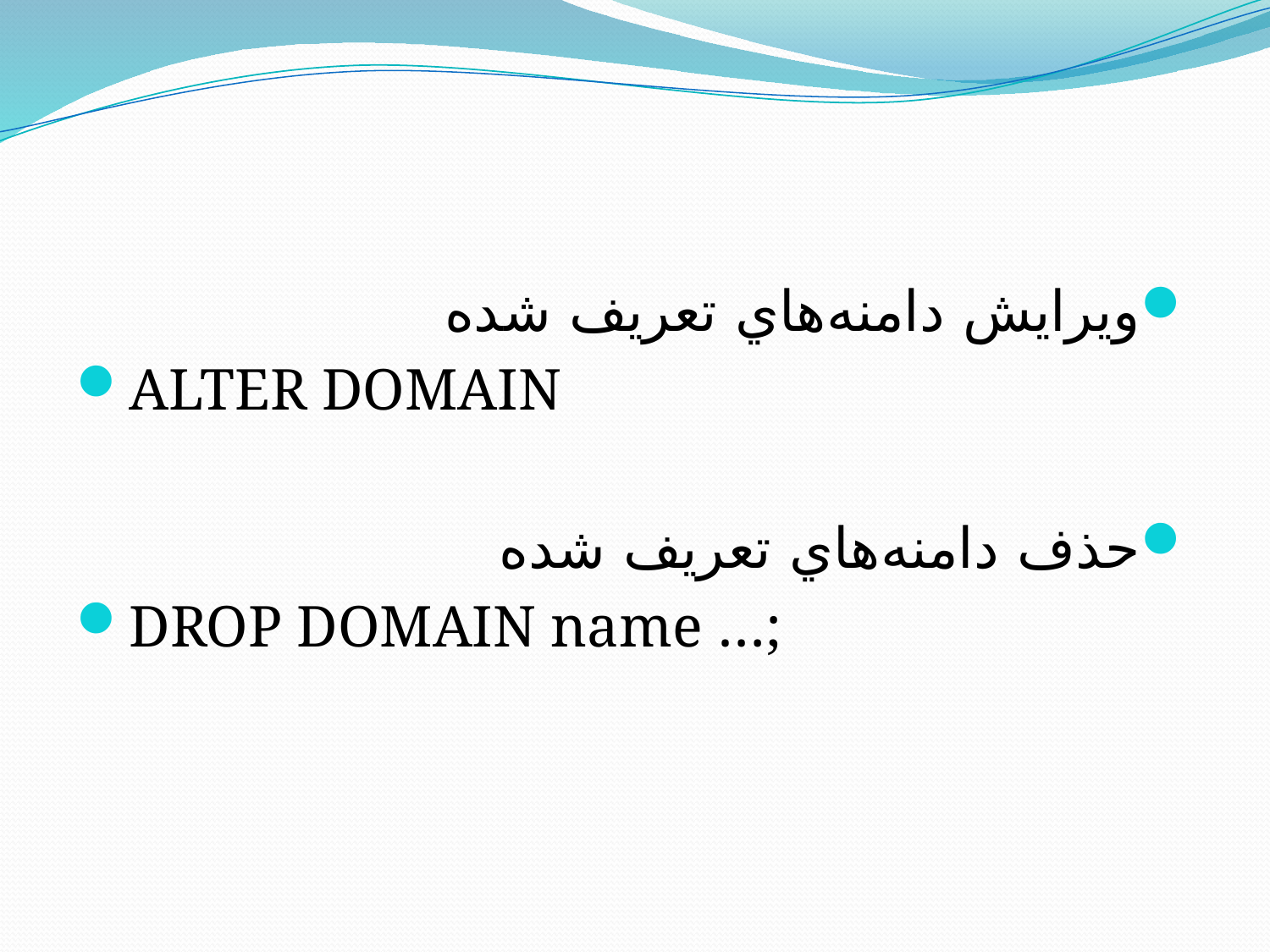

#
ويرايش دامنه‌هاي تعريف شده
ALTER DOMAIN

حذف دامنه‌هاي تعريف شده
DROP DOMAIN name …;